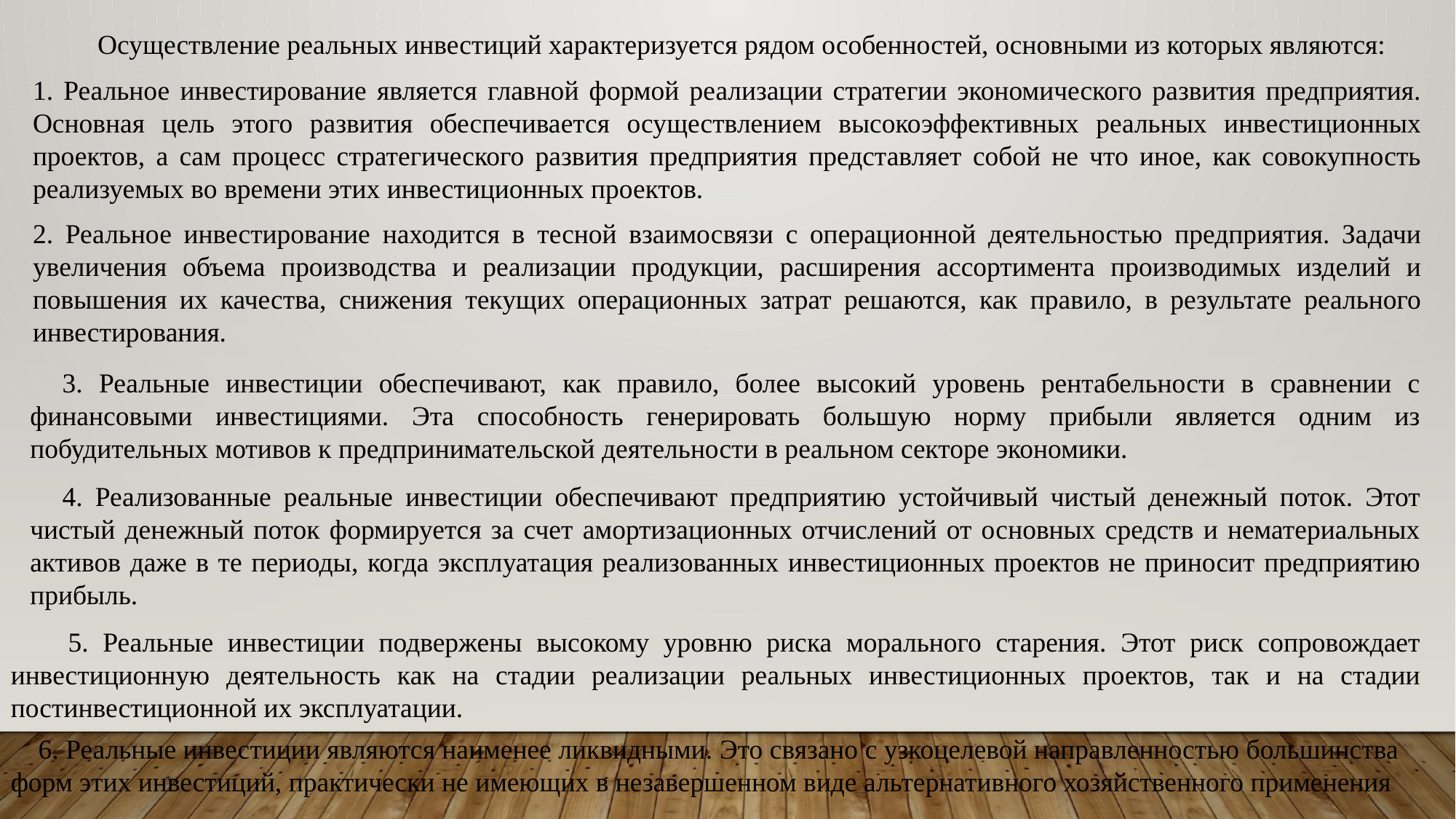

Осуществление реальных инвестиций характеризуется рядом особенностей, основными из которых являются:
1. Реальное инвестирование является главной формой реализации стратегии экономического развития предприятия. Основная цель этого развития обеспечивается осуществлением высокоэффективных реальных инвестиционных проектов, а сам процесс стратегического развития предприятия представляет собой не что иное, как совокупность реализуемых во времени этих инвестиционных проектов.
2. Реальное инвестирование находится в тесной взаимосвязи с операционной деятельностью предприятия. Задачи увеличения объема производства и реализации продукции, расширения ассортимента производимых изделий и повышения их качества, снижения текущих операционных затрат решаются, как правило, в результате реального инвестирования.
3. Реальные инвестиции обеспечивают, как правило, более высокий уровень рентабельности в сравнении с финансовыми инвестициями. Эта способность генерировать большую норму прибыли является одним из побудительных мотивов к предпринимательской деятельности в реальном секторе экономики.
4. Реализованные реальные инвестиции обеспечивают предприятию устойчивый чистый денежный поток. Этот чистый денежный поток формируется за счет амортизационных отчислений от основных средств и нематериальных активов даже в те периоды, когда эксплуатация реализованных инвестиционных проектов не приносит предприятию прибыль.
    5. Реальные инвестиции подвержены высокому уровню риска морального старения. Этот риск сопровождает инвестиционную деятельность как на стадии реализации реальных инвестиционных проектов, так и на стадии постинвестиционной их эксплуатации.
    6. Реальные инвестиции являются наименее ликвидными. Это связано с узкоцелевой направленностью большинства форм этих инвестиций, практически не имеющих в незавершенном виде альтернативного хозяйственного применения